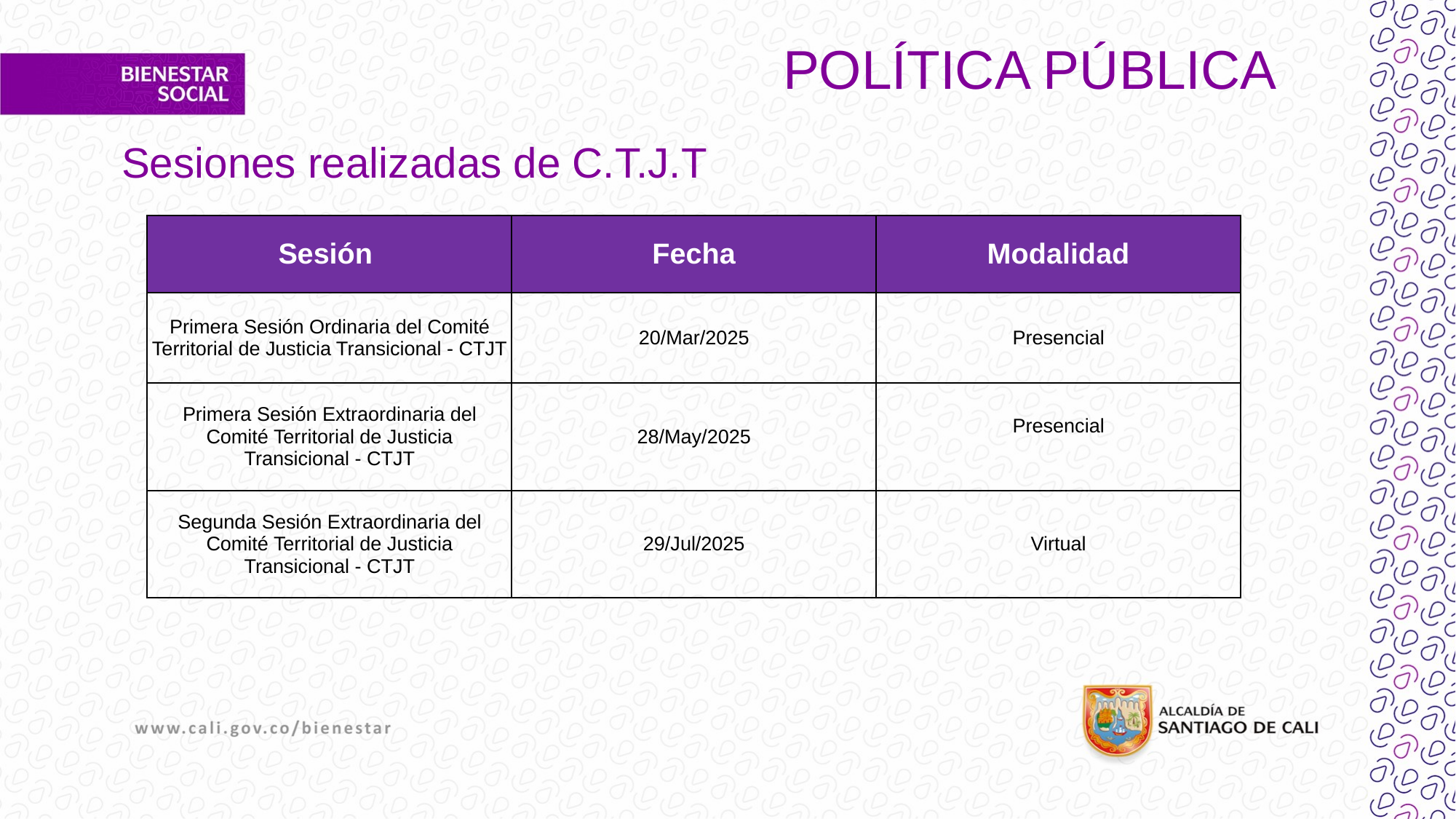

# POLÍTICA PÚBLICA
Sesiones realizadas de C.T.J.T
| Sesión | Fecha | Modalidad |
| --- | --- | --- |
| Primera Sesión Ordinaria del Comité Territorial de Justicia Transicional - CTJT | 20/Mar/2025 | Presencial |
| Primera Sesión Extraordinaria del Comité Territorial de Justicia Transicional - CTJT | 28/May/2025 | Presencial |
| Segunda Sesión Extraordinaria del Comité Territorial de Justicia Transicional - CTJT | 29/Jul/2025 | Virtual |